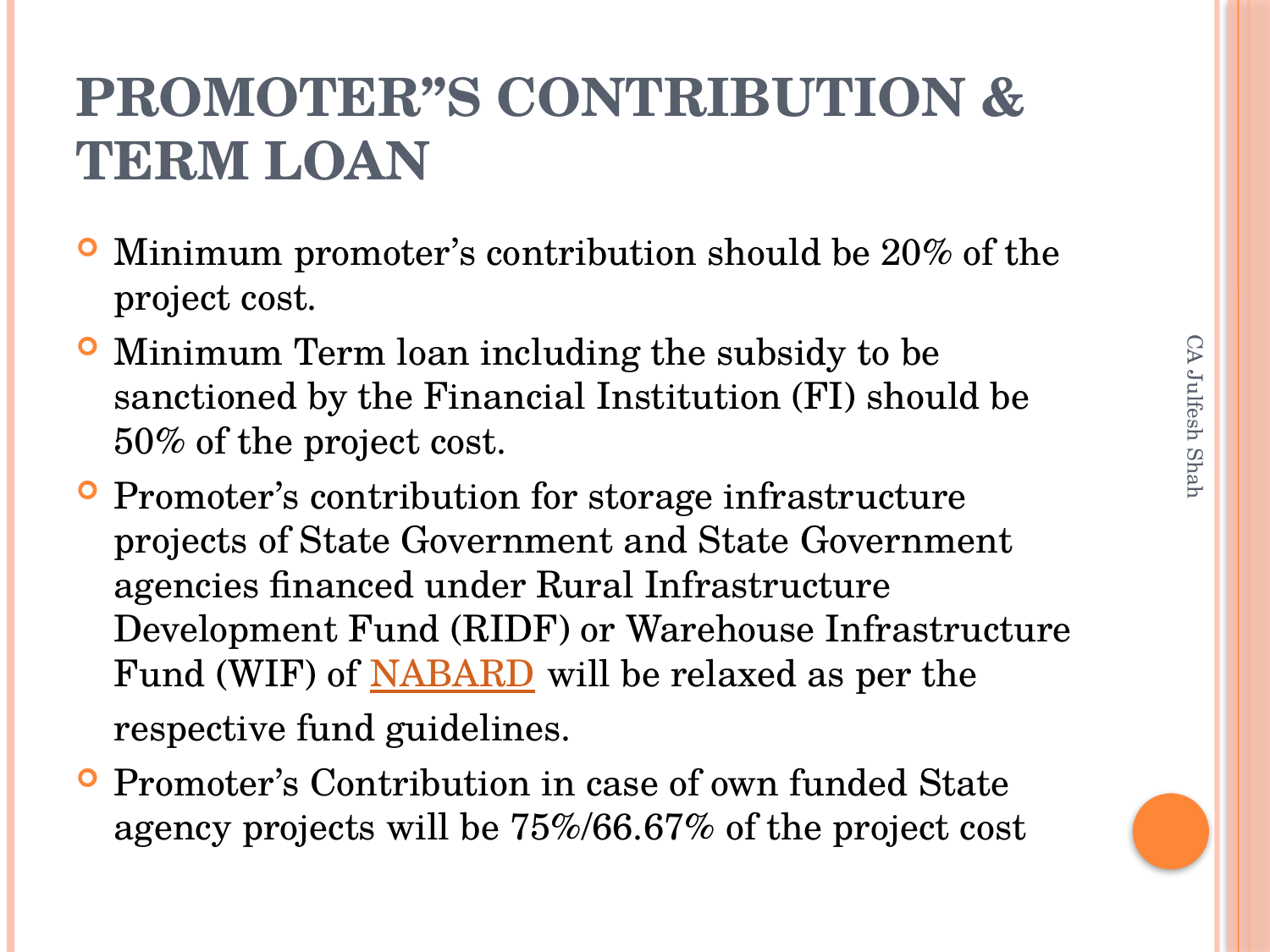

# PROMOTER”S CONTRIBUTION & TERM LOAN
Minimum promoter’s contribution should be 20% of the project cost.
Minimum Term loan including the subsidy to be sanctioned by the Financial Institution (FI) should be 50% of the project cost.
Promoter’s contribution for storage infrastructure projects of State Government and State Government agencies financed under Rural Infrastructure Development Fund (RIDF) or Warehouse Infrastructure Fund (WIF) of NABARD will be relaxed as per the respective fund guidelines.
Promoter’s Contribution in case of own funded State agency projects will be 75%/66.67% of the project cost

CA Julfesh Shah